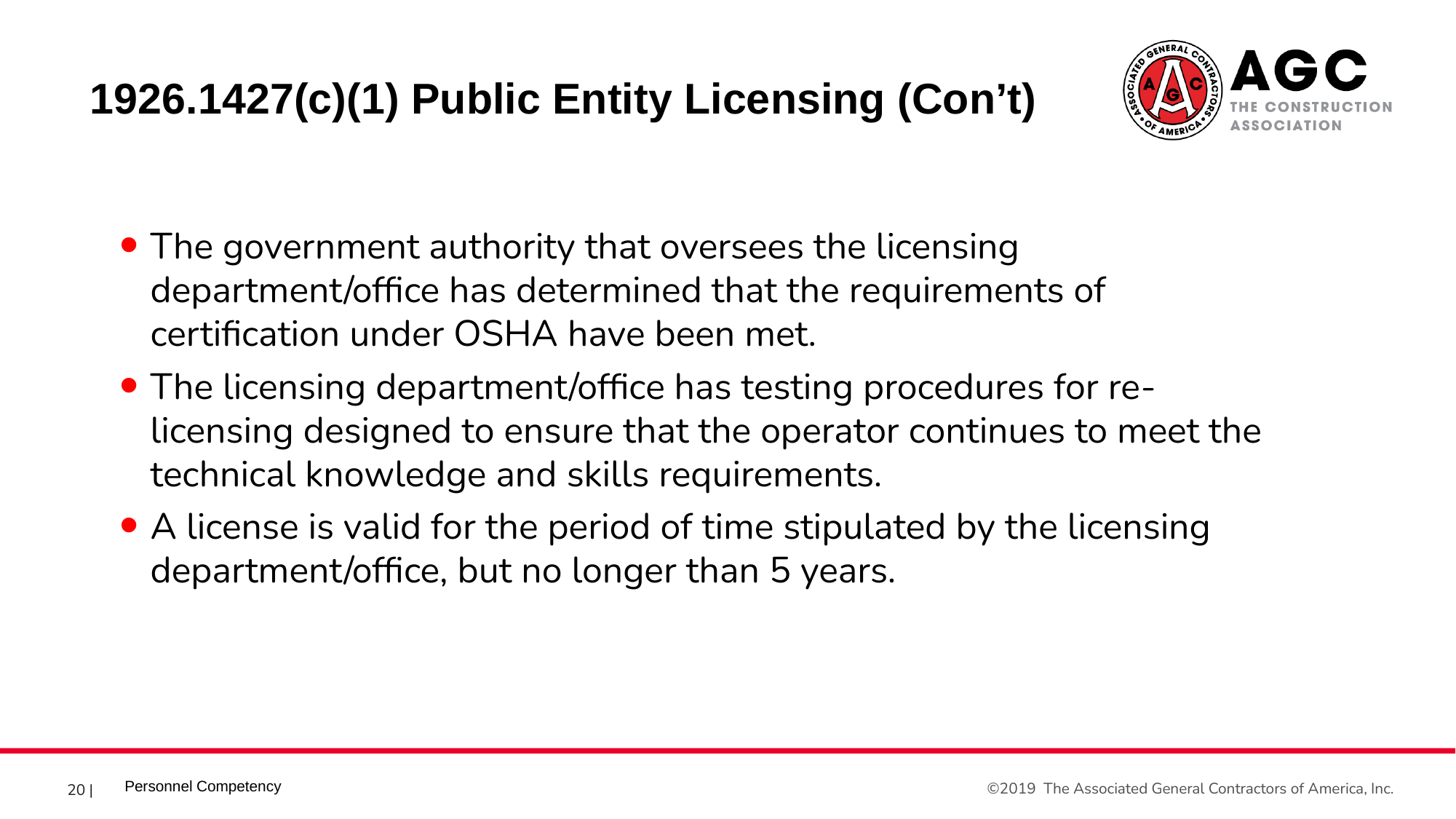

1926.1427(c)(1) Public Entity Licensing (Con’t)

The government authority that oversees the licensing department/office has determined that the requirements of certification under OSHA have been met.
The licensing department/office has testing procedures for re-licensing designed to ensure that the operator continues to meet the technical knowledge and skills requirements.
A license is valid for the period of time stipulated by the licensing department/office, but no longer than 5 years.
Personnel Competency